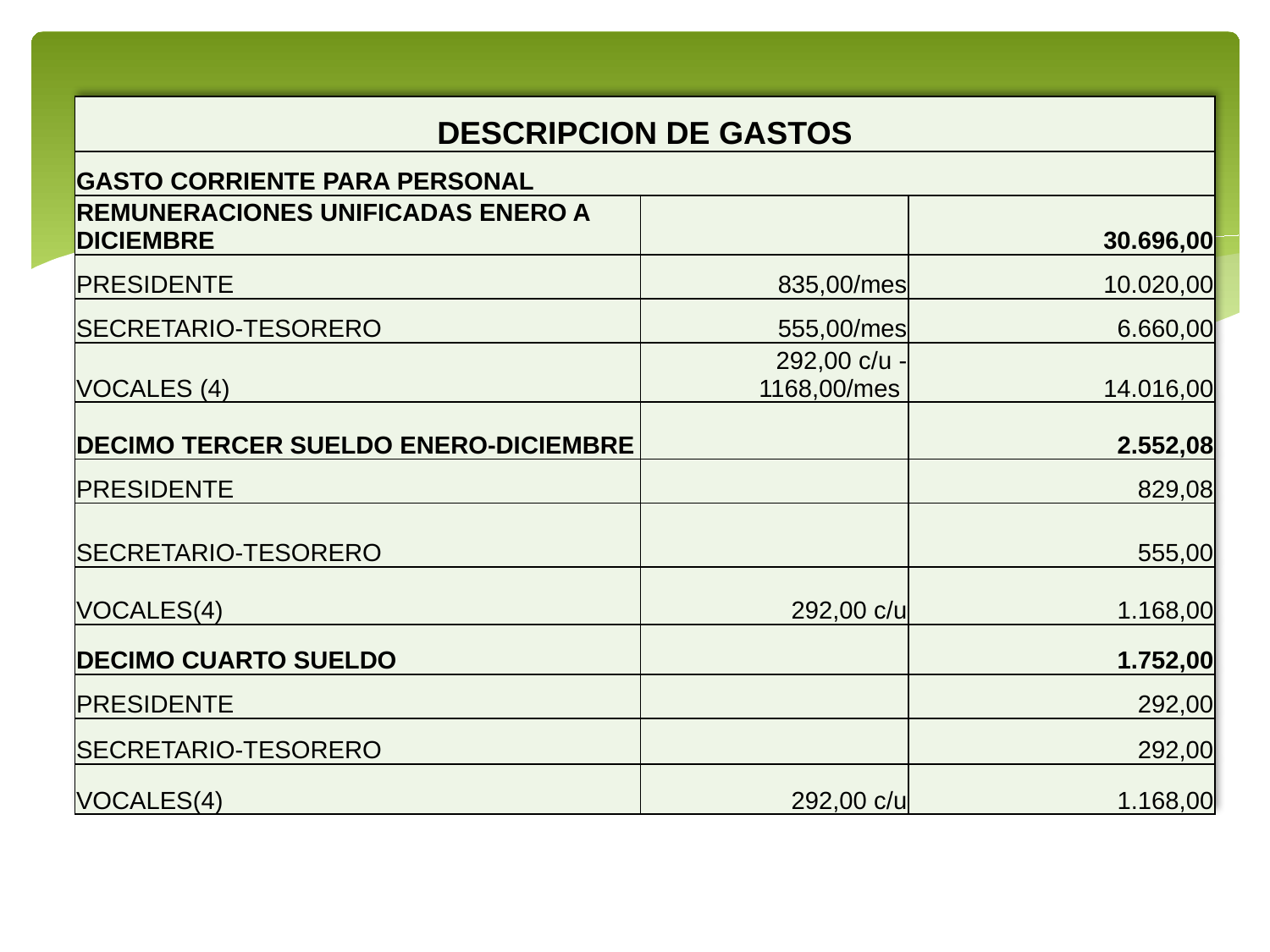

| DESCRIPCION DE GASTOS |  |  |
| --- | --- | --- |
| GASTO CORRIENTE PARA PERSONAL |  |  |
| REMUNERACIONES UNIFICADAS ENERO A DICIEMBRE |  | 30.696,00 |
| PRESIDENTE | 835,00/mes | 10.020,00 |
| SECRETARIO-TESORERO | 555,00/mes | 6.660,00 |
| VOCALES (4) | 292,00 c/u - 1168,00/mes | 14.016,00 |
| DECIMO TERCER SUELDO ENERO-DICIEMBRE |  | 2.552,08 |
| PRESIDENTE |  | 829,08 |
| SECRETARIO-TESORERO |  | 555,00 |
| VOCALES(4) | 292,00 c/u | 1.168,00 |
| DECIMO CUARTO SUELDO |  | 1.752,00 |
| PRESIDENTE |  | 292,00 |
| SECRETARIO-TESORERO |  | 292,00 |
| VOCALES(4) | 292,00 c/u | 1.168,00 |